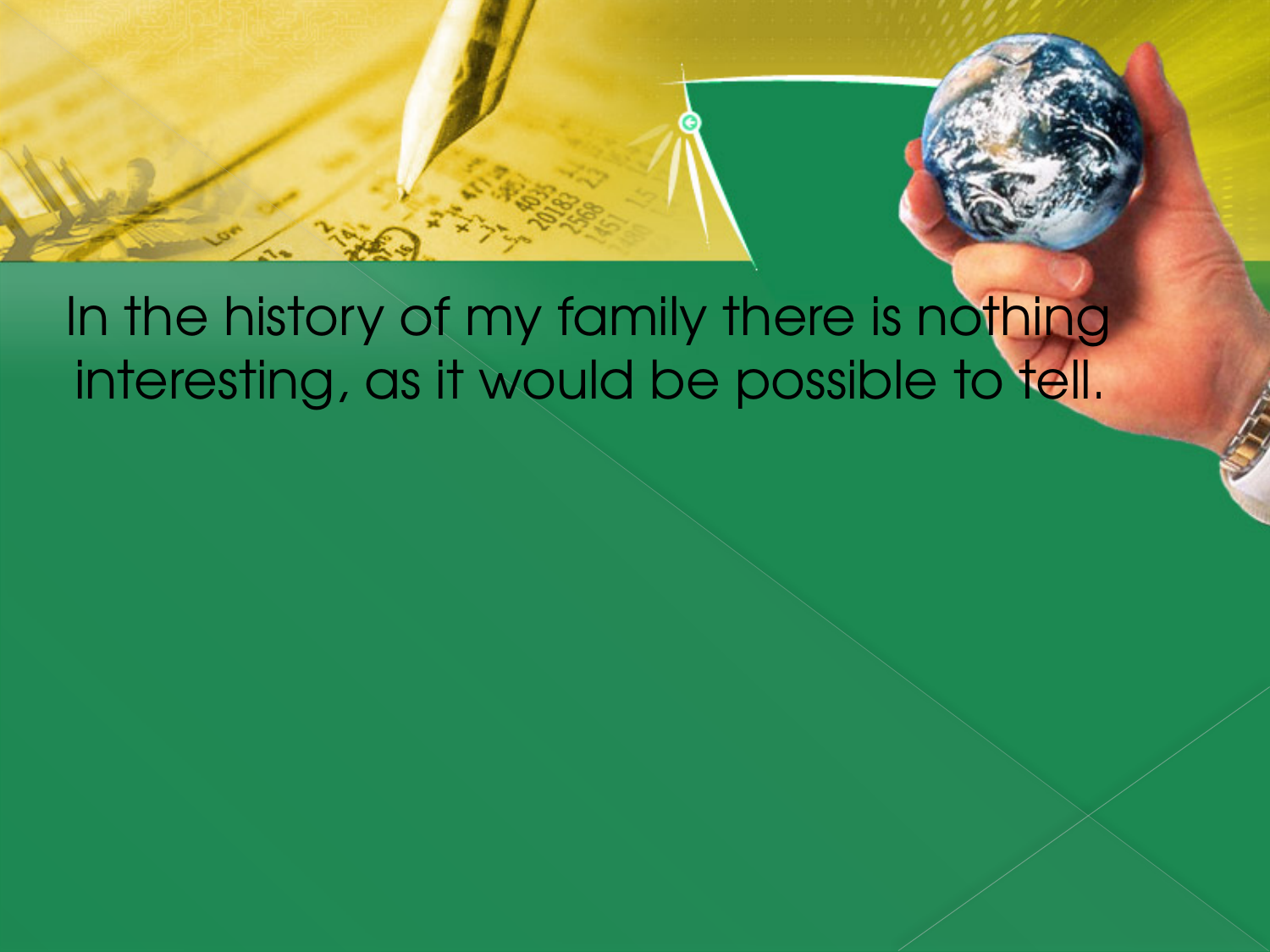

In the history of my family there is nothing interesting, as it would be possible to tell.